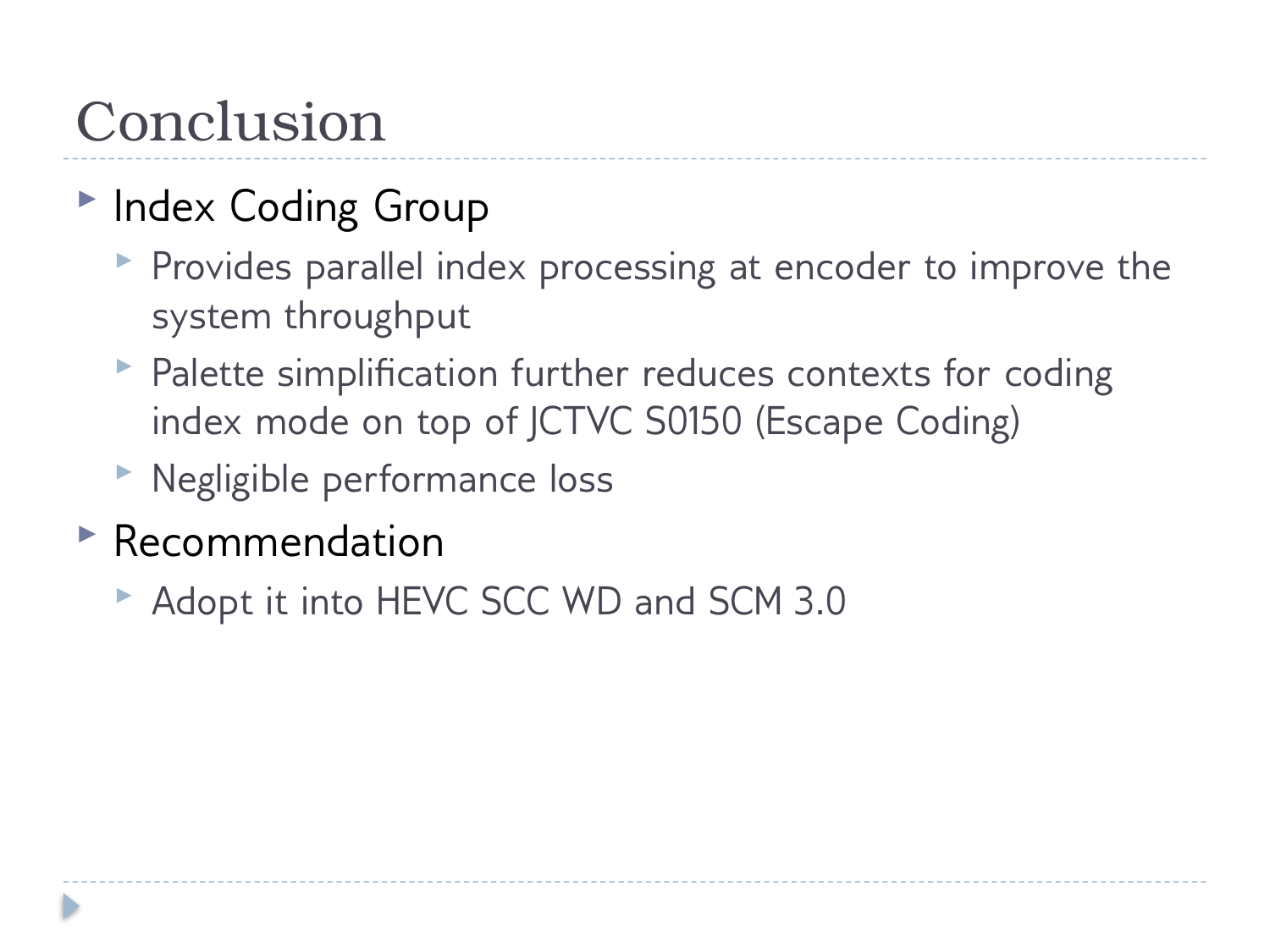

# Conclusion
Index Coding Group
Provides parallel index processing at encoder to improve the system throughput
Palette simplification further reduces contexts for coding index mode on top of JCTVC S0150 (Escape Coding)
Negligible performance loss
Recommendation
Adopt it into HEVC SCC WD and SCM 3.0